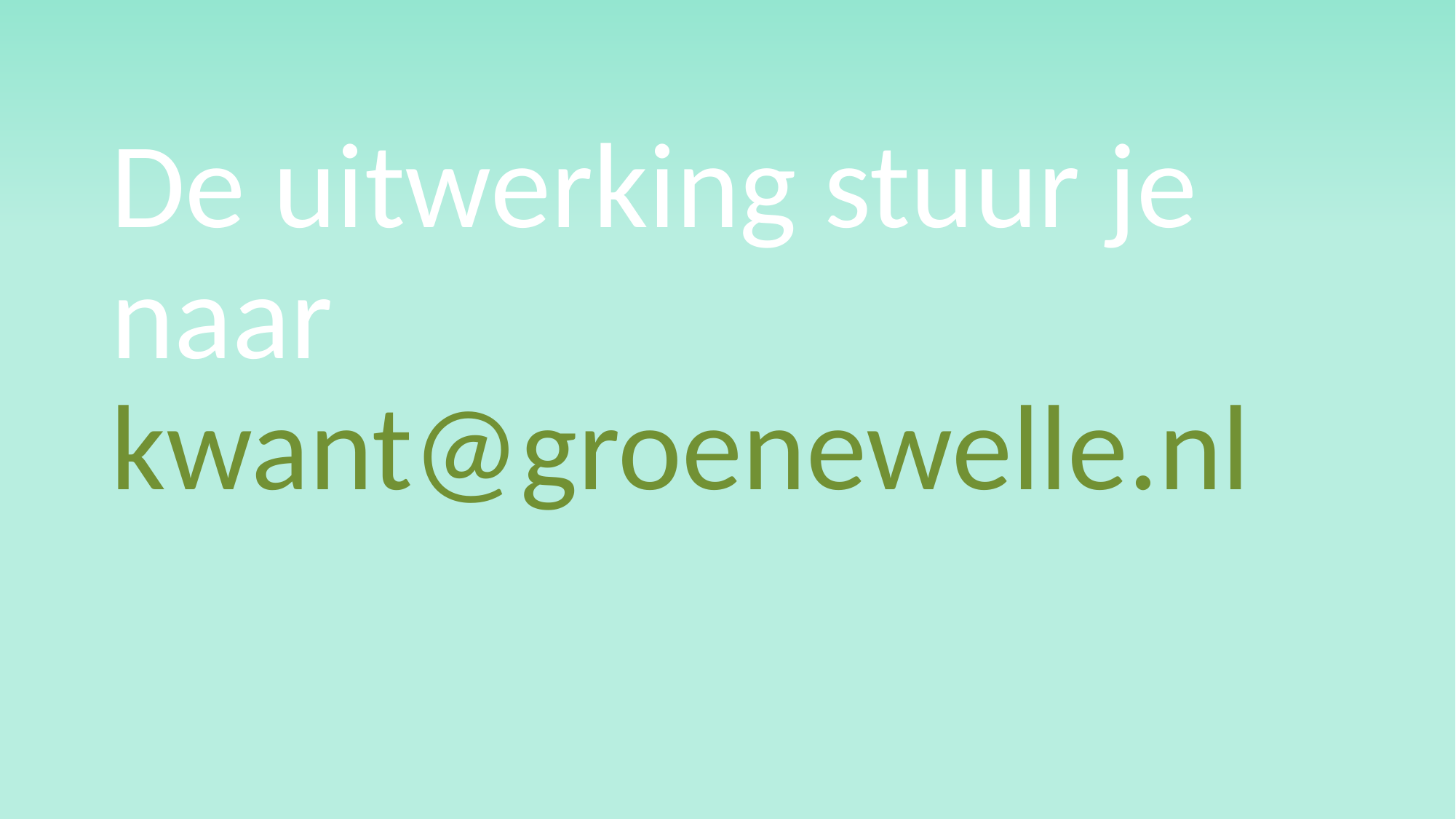

# De uitwerking stuur je naar kwant@groenewelle.nl